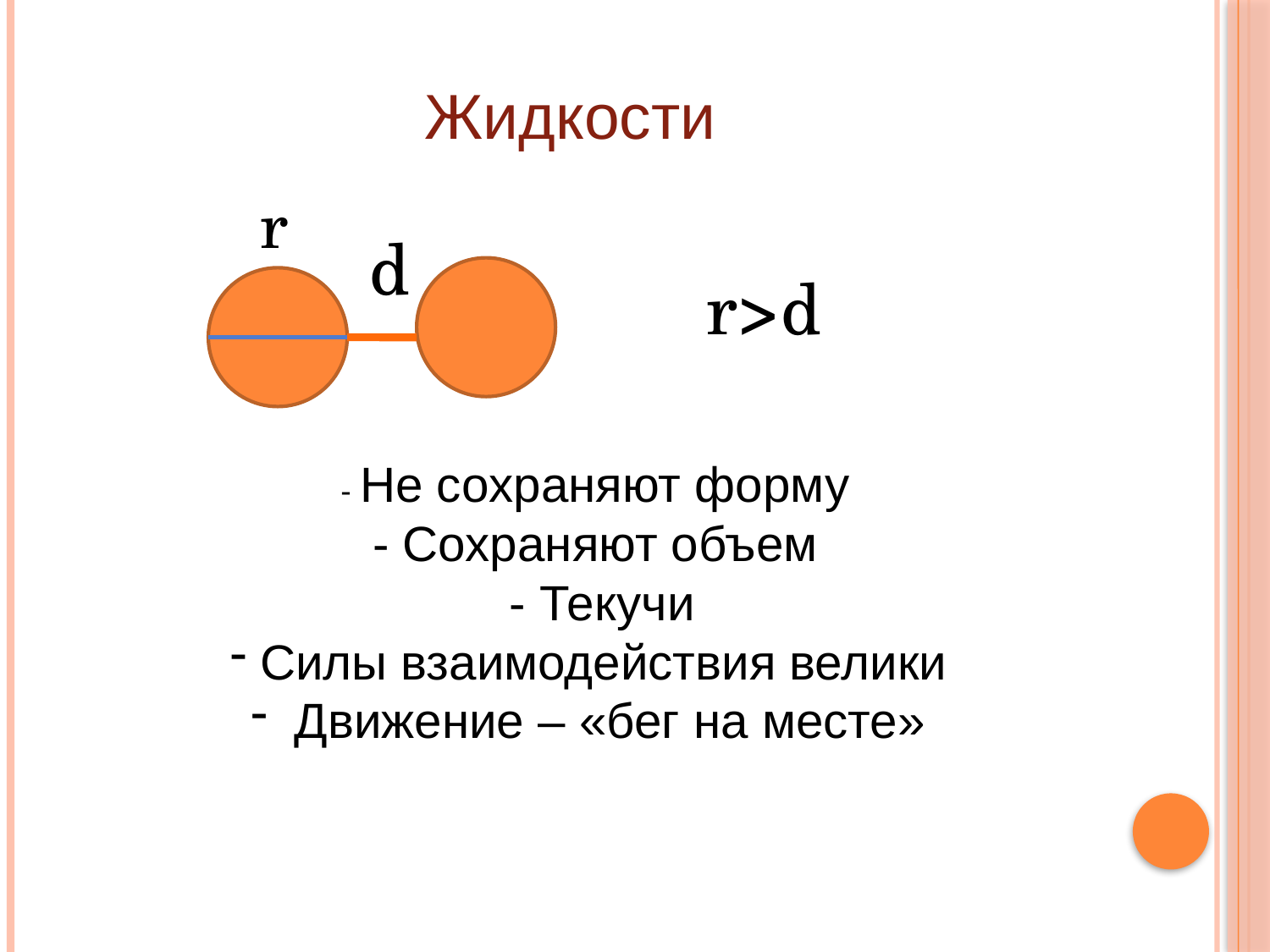

Жидкости
r
d

r>d

- Не сохраняют форму
- Сохраняют объем
 - Текучи
Силы взаимодействия велики
 Движение – «бег на месте»